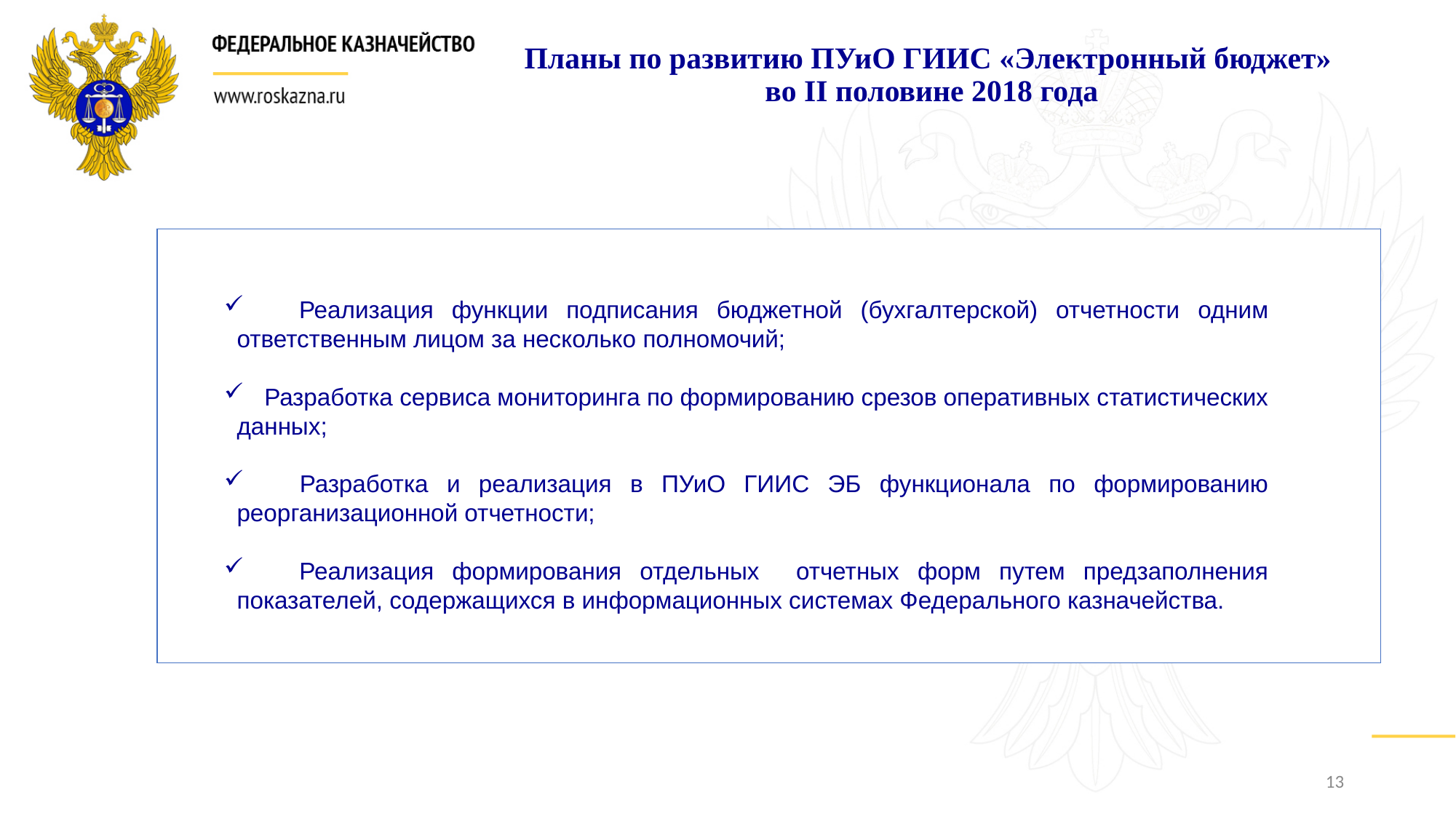

# Планы по развитию ПУиО ГИИС «Электронный бюджет» во II половине 2018 года

   Реализация функции подписания бюджетной (бухгалтерской) отчетности одним ответственным лицом за несколько полномочий;

   Разработка сервиса мониторинга по формированию срезов оперативных статистических данных;

   Разработка и реализация в ПУиО ГИИС ЭБ функционала по формированию реорганизационной отчетности;

   Реализация формирования отдельных  отчетных форм путем предзаполнения показателей, содержащихся в информационных системах Федерального казначейства.

13